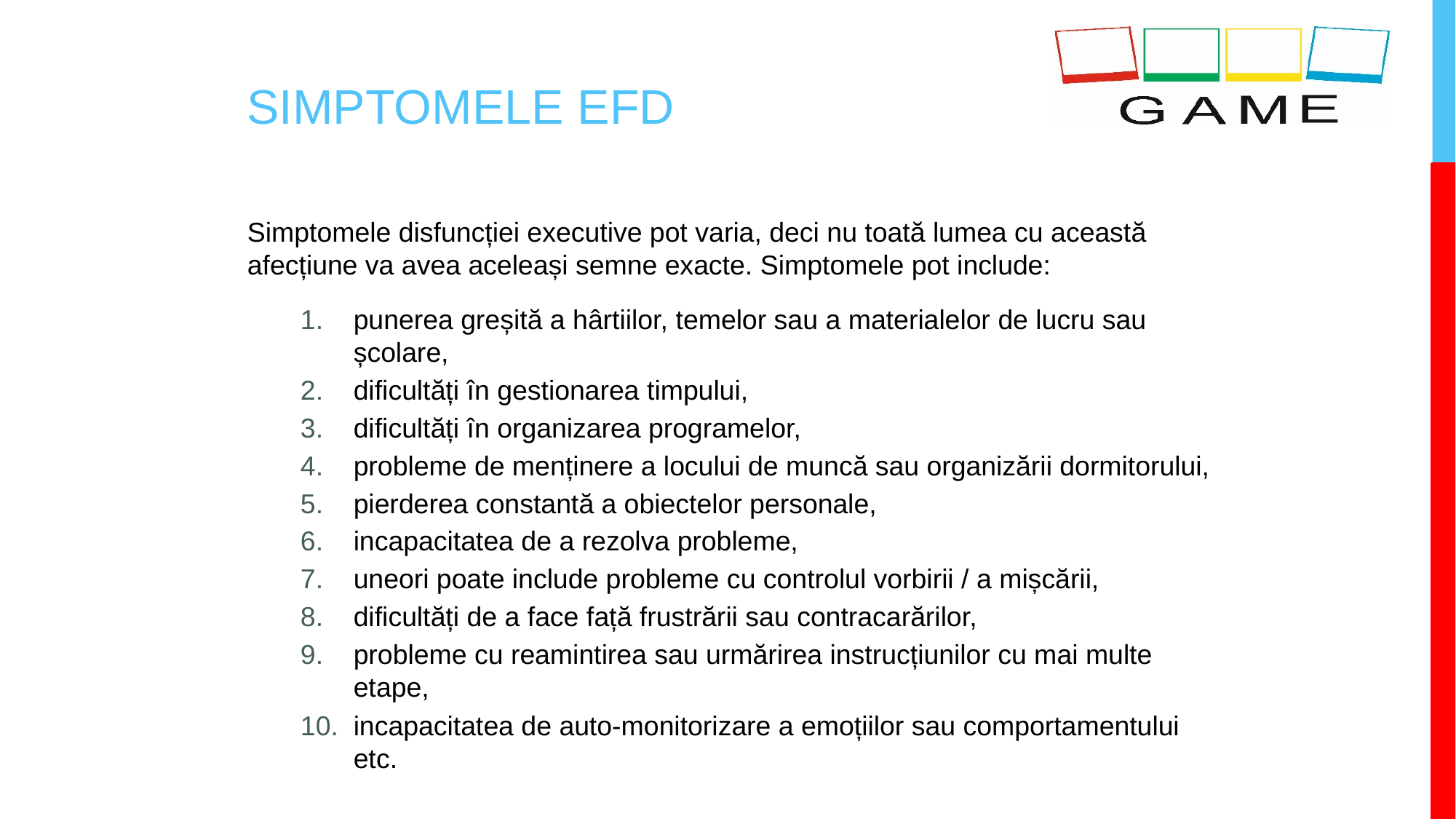

# SIMPTOMELE EFD
Simptomele disfuncției executive pot varia, deci nu toată lumea cu această afecțiune va avea aceleași semne exacte. Simptomele pot include:
punerea greșită a hârtiilor, temelor sau a materialelor de lucru sau școlare,
dificultăți în gestionarea timpului,
dificultăți în organizarea programelor,
probleme de menținere a locului de muncă sau organizării dormitorului,
pierderea constantă a obiectelor personale,
incapacitatea de a rezolva probleme,
uneori poate include probleme cu controlul vorbirii / a mișcării,
dificultăți de a face față frustrării sau contracarărilor,
probleme cu reamintirea sau urmărirea instrucțiunilor cu mai multe etape,
incapacitatea de auto-monitorizare a emoțiilor sau comportamentului etc.